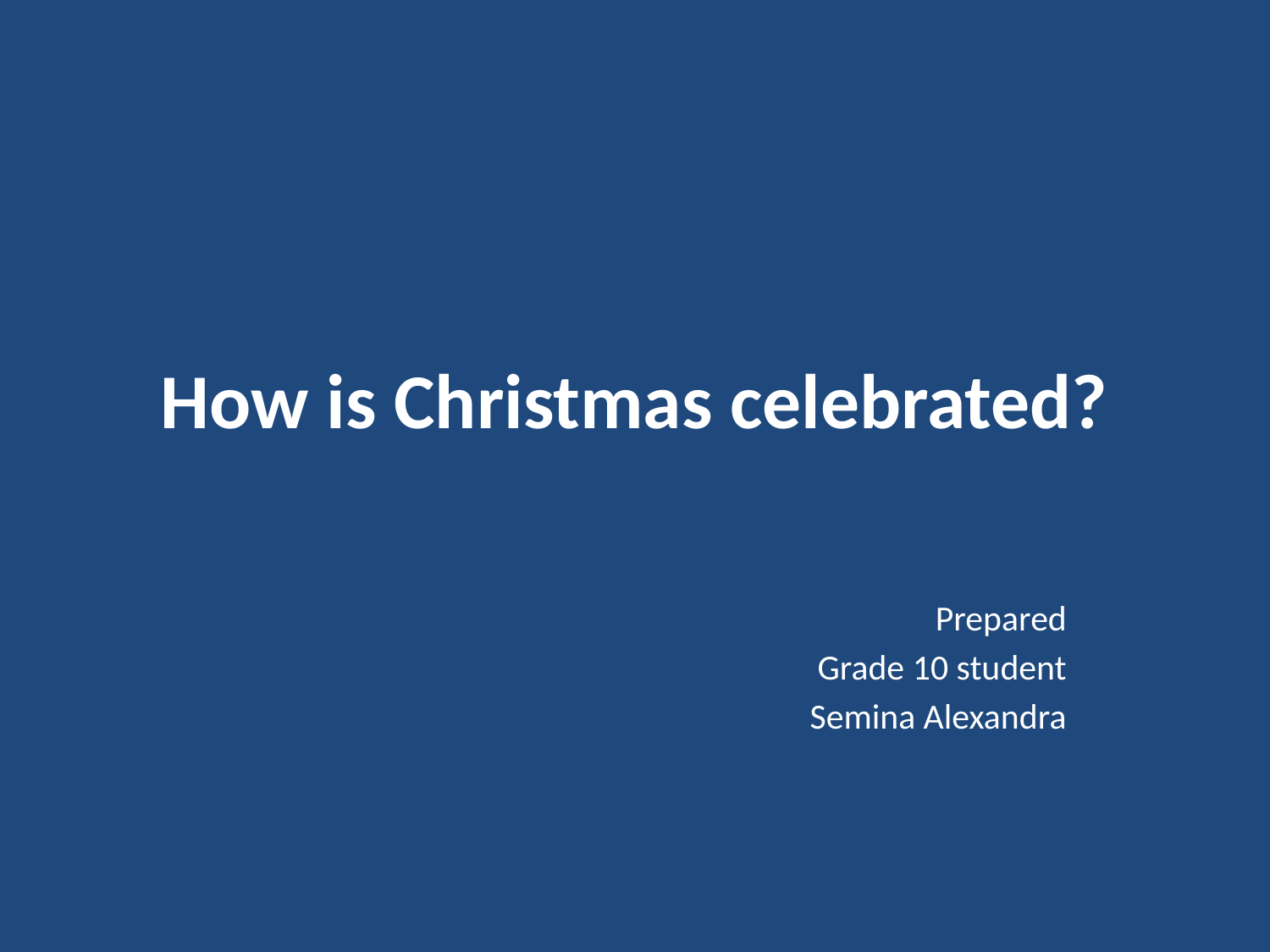

# How is Christmas celebrated?

Prepared
Grade 10 student
Semina Alexandra